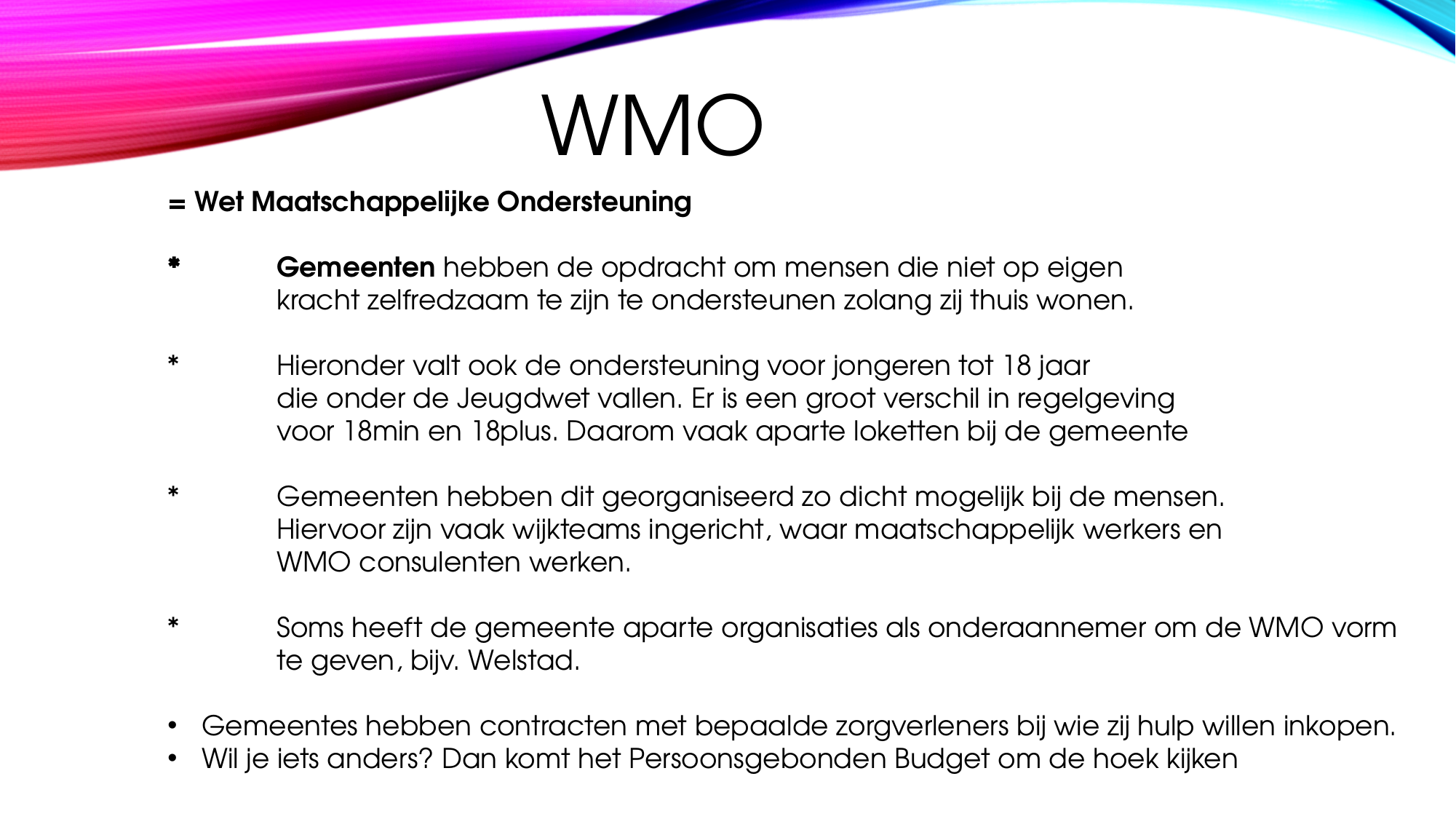

WMO
= Wet Maatschappelijke Ondersteuning

*	Gemeenten hebben de opdracht om mensen die niet op eigen
     	kracht zelfredzaam te zijn te ondersteunen zolang zij thuis wonen.

*	Hieronder valt ook de ondersteuning voor jongeren tot 18 jaar
	die onder de Jeugdwet vallen. Er is een groot verschil in regelgeving
	voor 18min en 18plus. Daarom vaak aparte loketten bij de gemeente

*	Gemeenten hebben dit georganiseerd zo dicht mogelijk bij de mensen.
    	Hiervoor zijn vaak wijkteams ingericht, waar maatschappelijk werkers en
     	WMO consulenten werken.

*	Soms heeft de gemeente aparte organisaties als onderaannemer om de WMO vorm
	te geven, bijv. Welstad.

Gemeentes hebben contracten met bepaalde zorgverleners bij wie zij hulp willen inkopen.
Wil je iets anders? Dan komt het Persoonsgebonden Budget om de hoek kijken